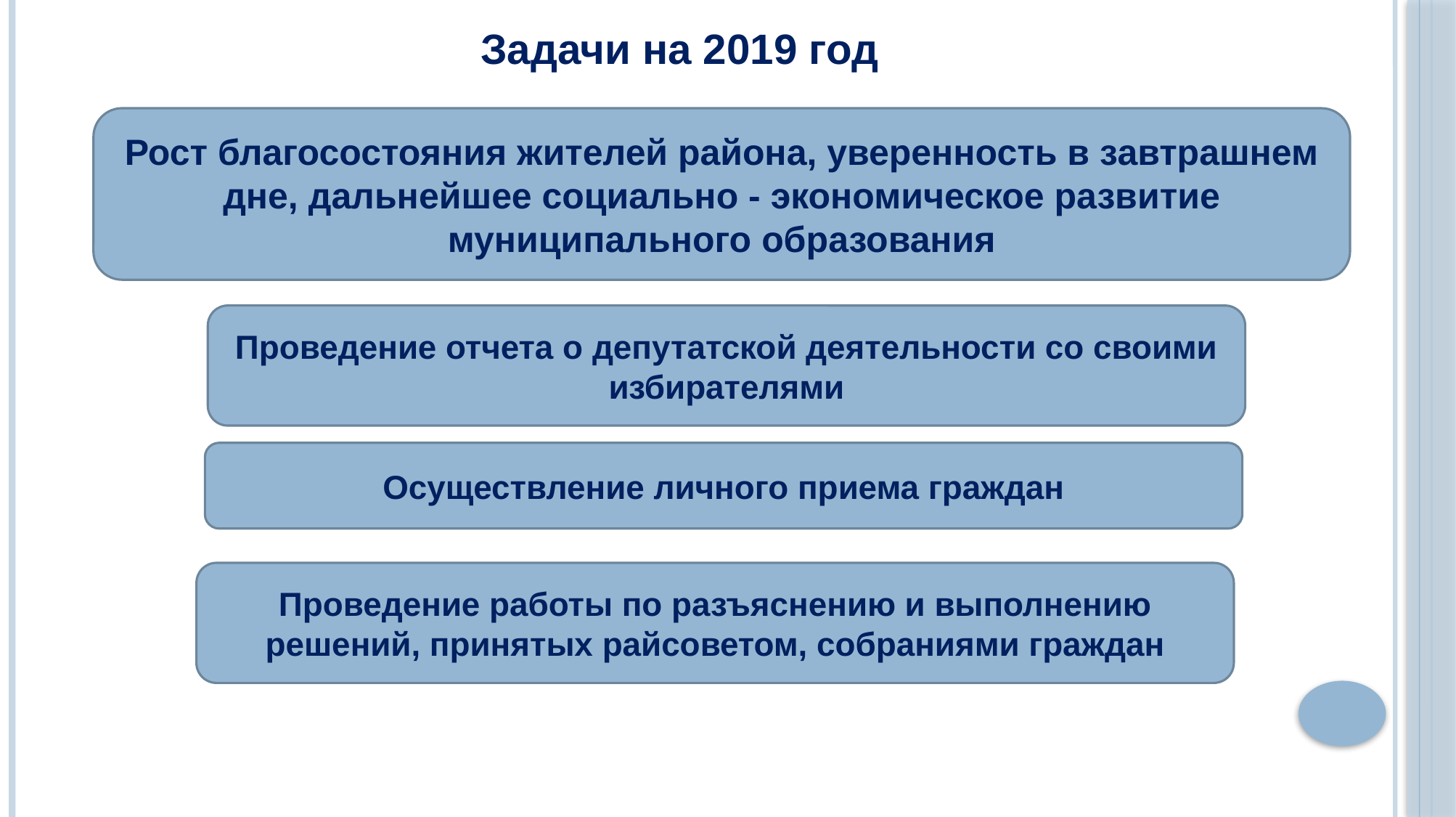

Задачи на 2019 год
Рост благосостояния жителей района, уверенность в завтрашнем дне, дальнейшее социально - экономическое развитие муниципального образования
Проведение отчета о депутатской деятельности со своими избирателями
Осуществление личного приема граждан
Проведение работы по разъяснению и выполнению решений, принятых райсоветом, собраниями граждан